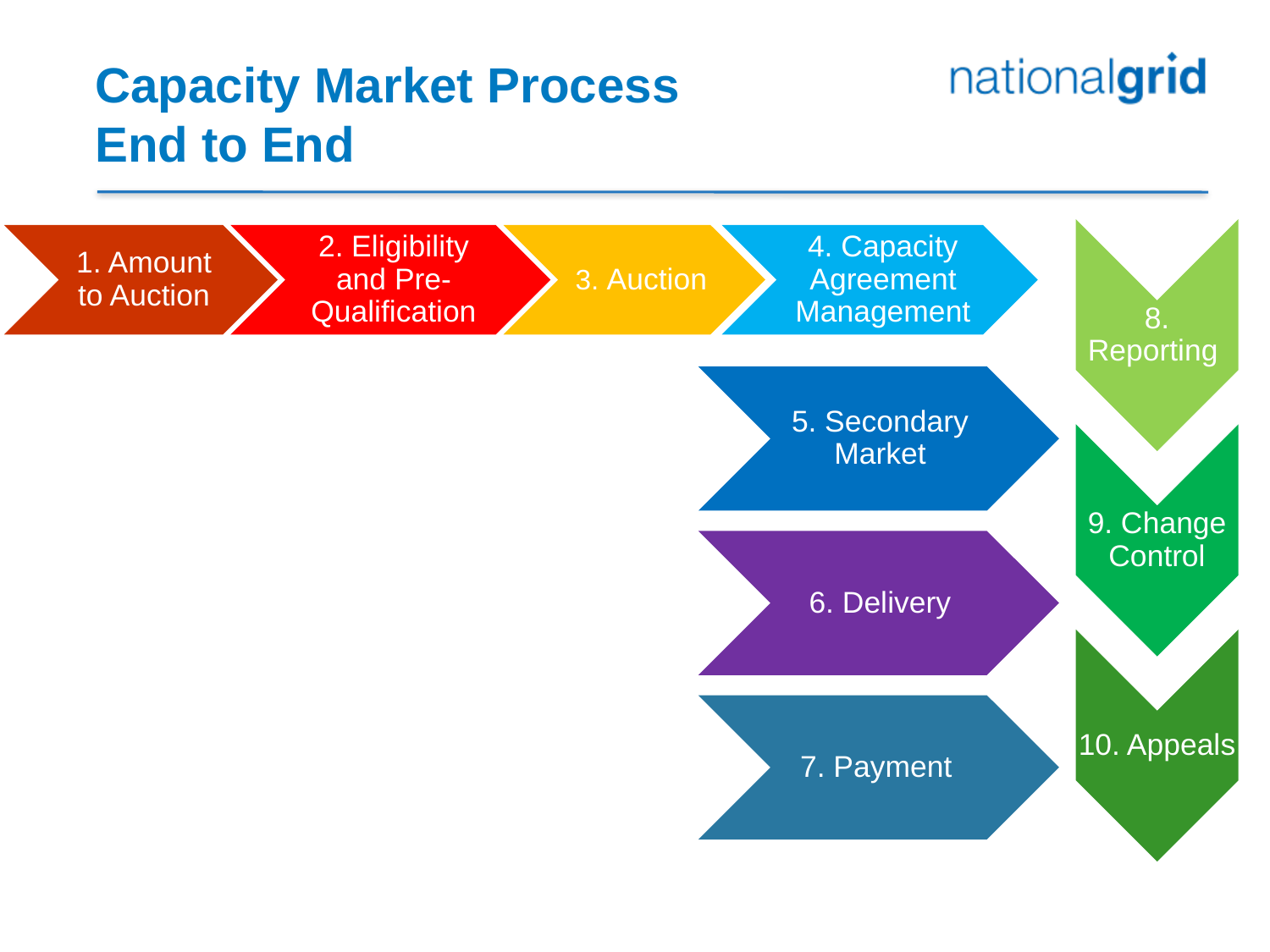

1. Amount to Auction
2. Eligibility and Pre-Qualification
 3. Auction
4. Capacity Agreement Management
# Capacity Market Process End to End
8. Reporting
9. Change Control
10. Appeals
5. Secondary Market
6. Delivery
7. Payment